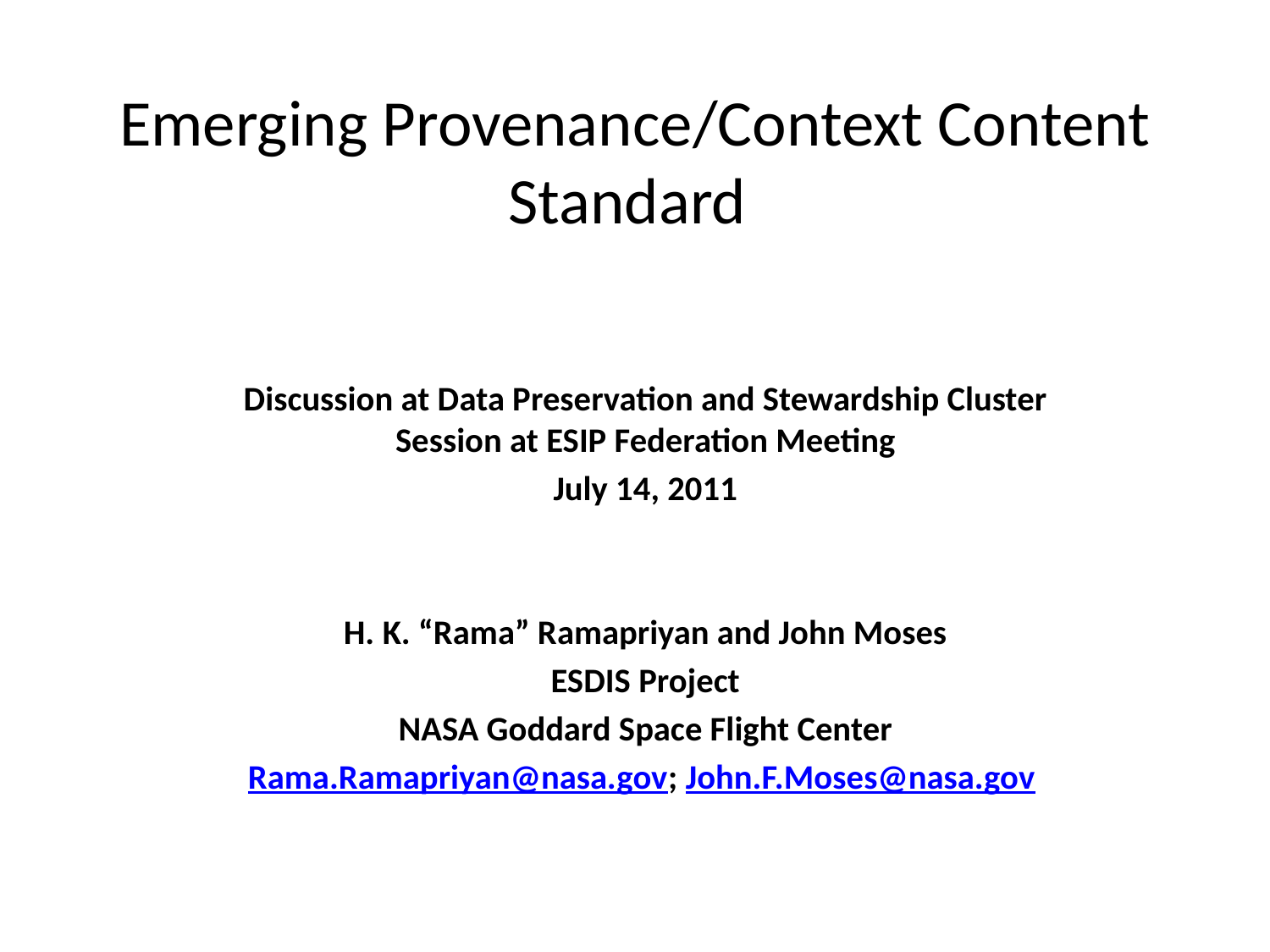

# Emerging Provenance/Context Content Standard
Discussion at Data Preservation and Stewardship Cluster Session at ESIP Federation Meeting
July 14, 2011

H. K. “Rama” Ramapriyan and John Moses
ESDIS Project
NASA Goddard Space Flight Center
Rama.Ramapriyan@nasa.gov; John.F.Moses@nasa.gov